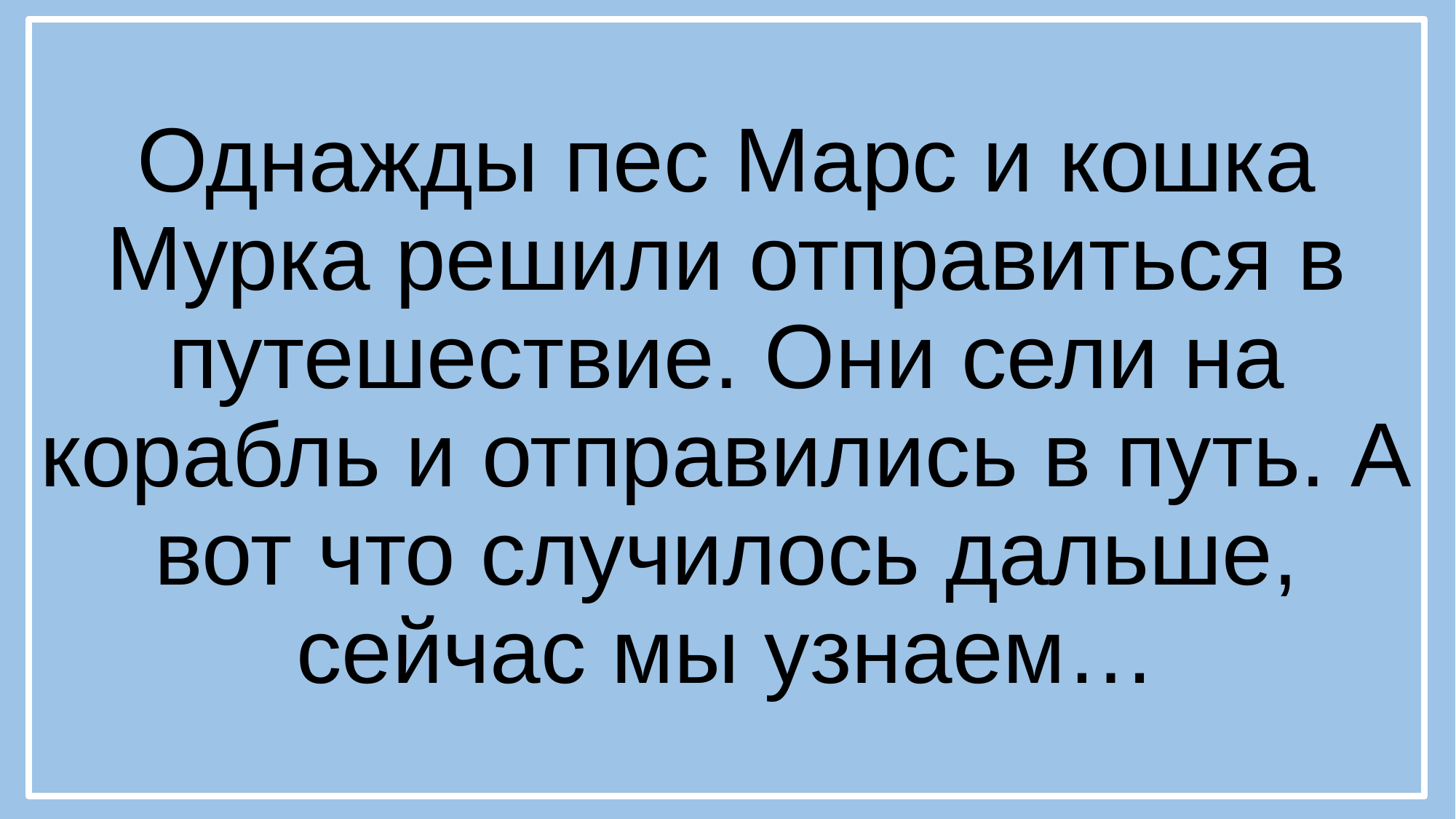

# Однажды пес Марс и кошка Мурка решили отправиться в путешествие. Они сели на корабль и отправились в путь. А вот что случилось дальше, сейчас мы узнаем…